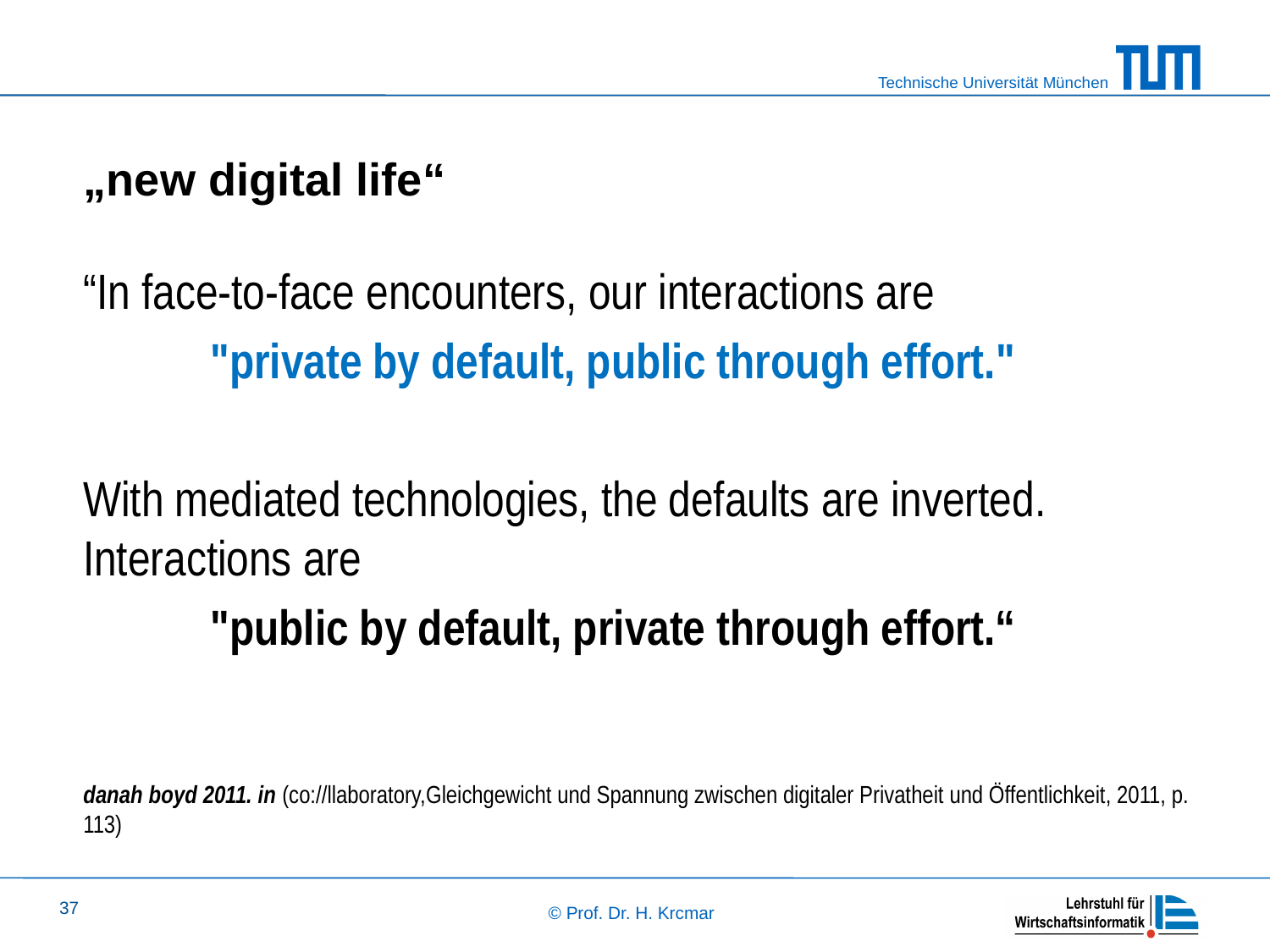

# „new digital life“
“In face-to-face encounters, our interactions are
	"private by default, public through effort."

With mediated technologies, the defaults are inverted. Interactions are
	"public by default, private through effort.“

danah boyd 2011. in (co://llaboratory,Gleichgewicht und Spannung zwischen digitaler Privatheit und Öffentlichkeit, 2011, p. 113)